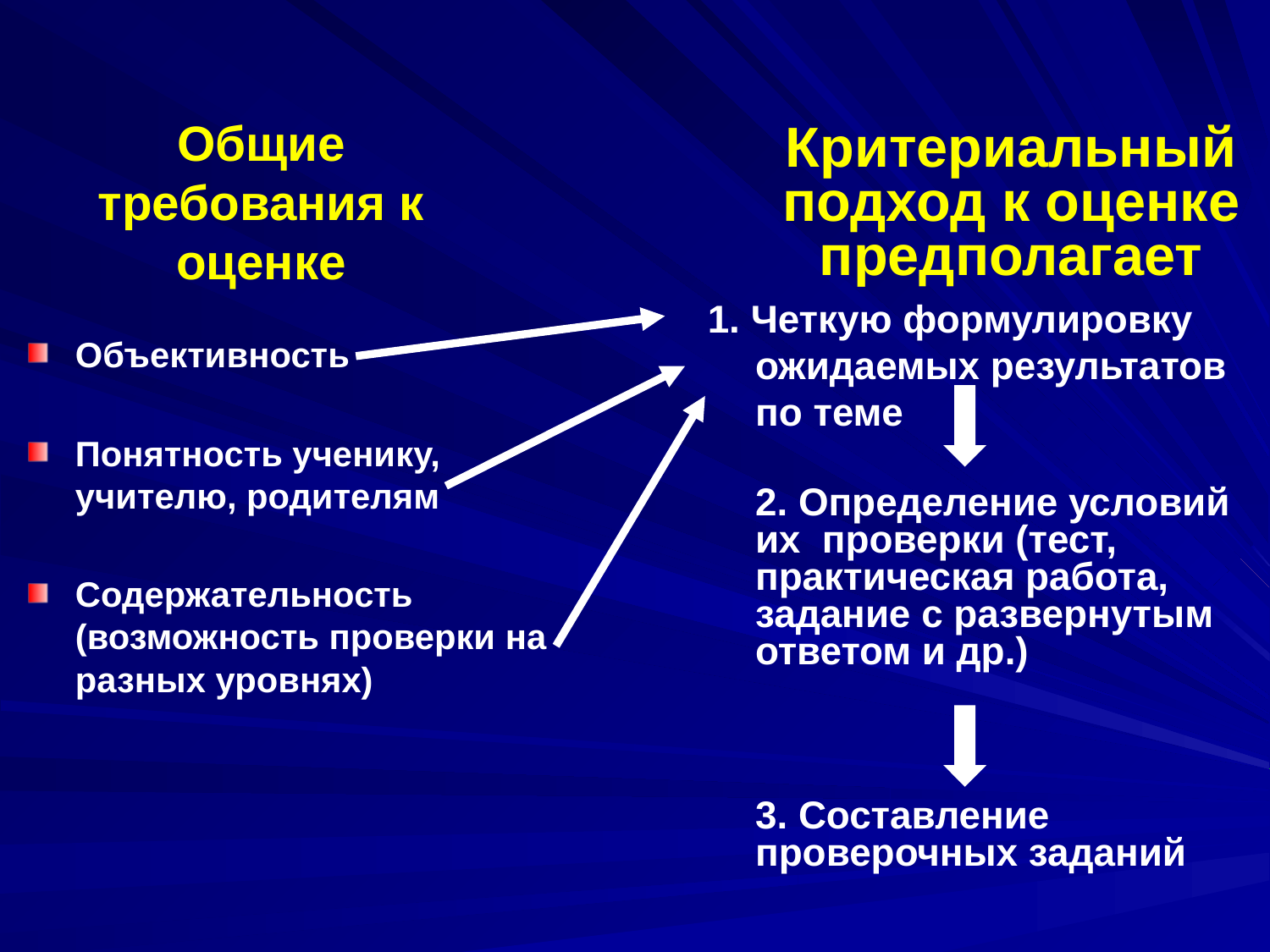

Общие требования к оценке
   Критериальный подход к оценке предполагает
1. Четкую формулировку ожидаемых результатов по теме

	2. Определение условий их  проверки (тест, практическая работа, задание с развернутым ответом и др.)

	3. Составление   проверочных заданий

Объективность

Понятность ученику, учителю, родителям

Содержательность (возможность проверки на разных уровнях)